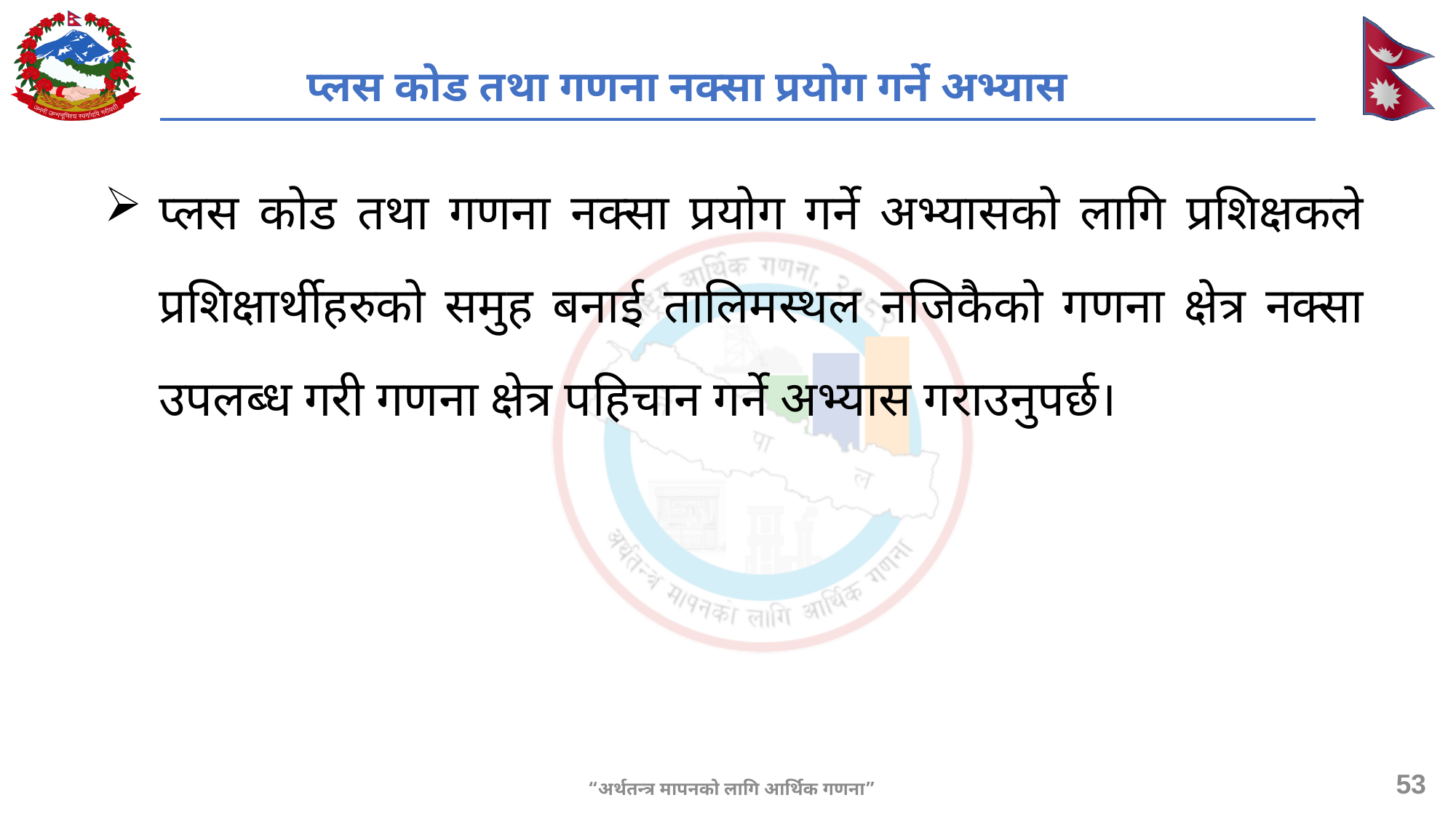

# प्लस कोड तथा गणना नक्सा प्रयोग गर्ने अभ्यास
प्लस कोड तथा गणना नक्सा प्रयोग गर्ने अभ्यासको लागि प्रशिक्षकले प्रशिक्षार्थीहरुको समुह बनाई तालिमस्थल नजिकैको गणना क्षेत्र नक्सा उपलब्ध गरी गणना क्षेत्र पहिचान गर्ने अभ्यास गराउनुपर्छ।
53
“अर्थतन्त्र मापनको लागि आर्थिक गणना”